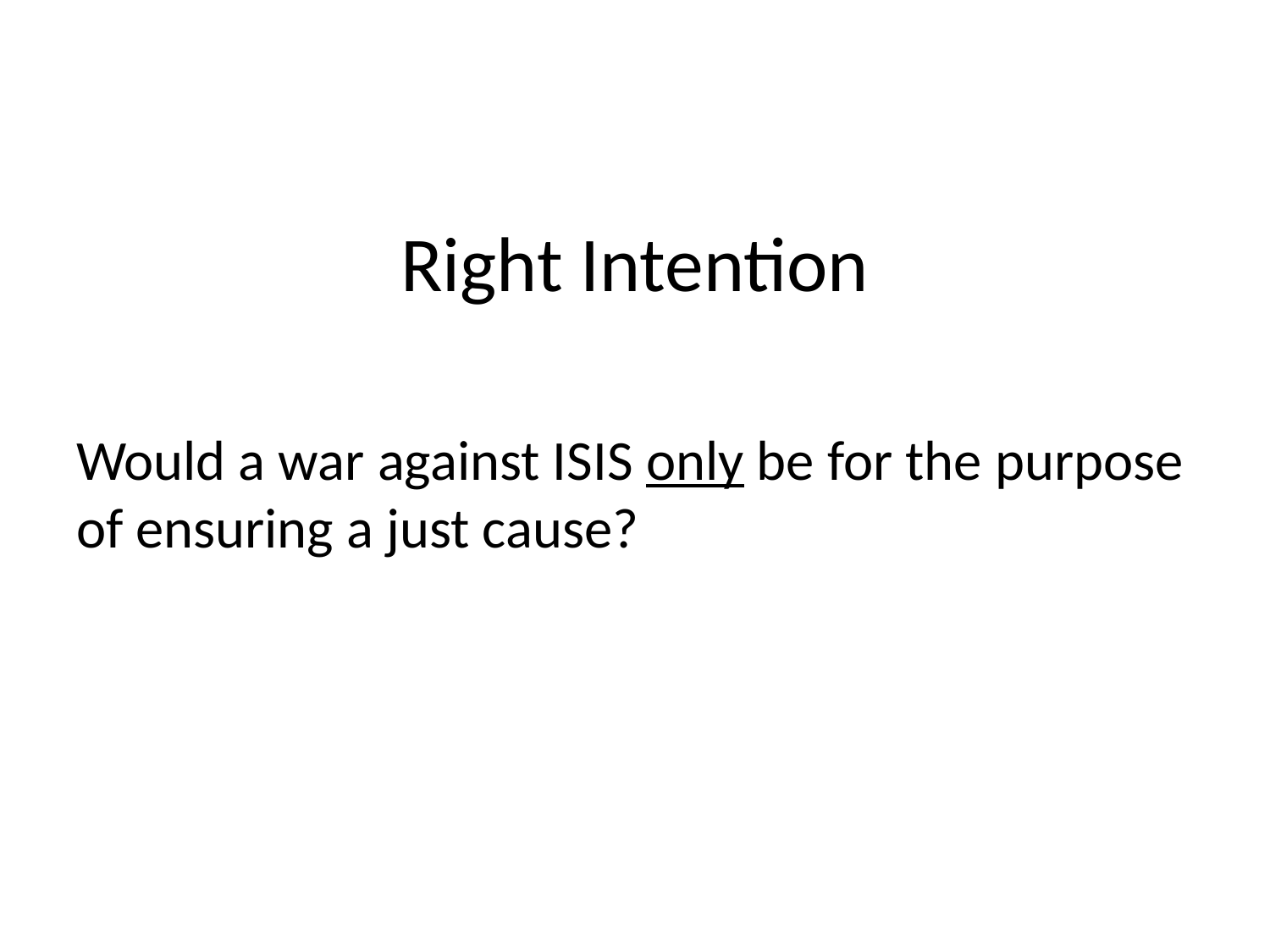

# Right Intention
Would a war against ISIS only be for the purpose of ensuring a just cause?